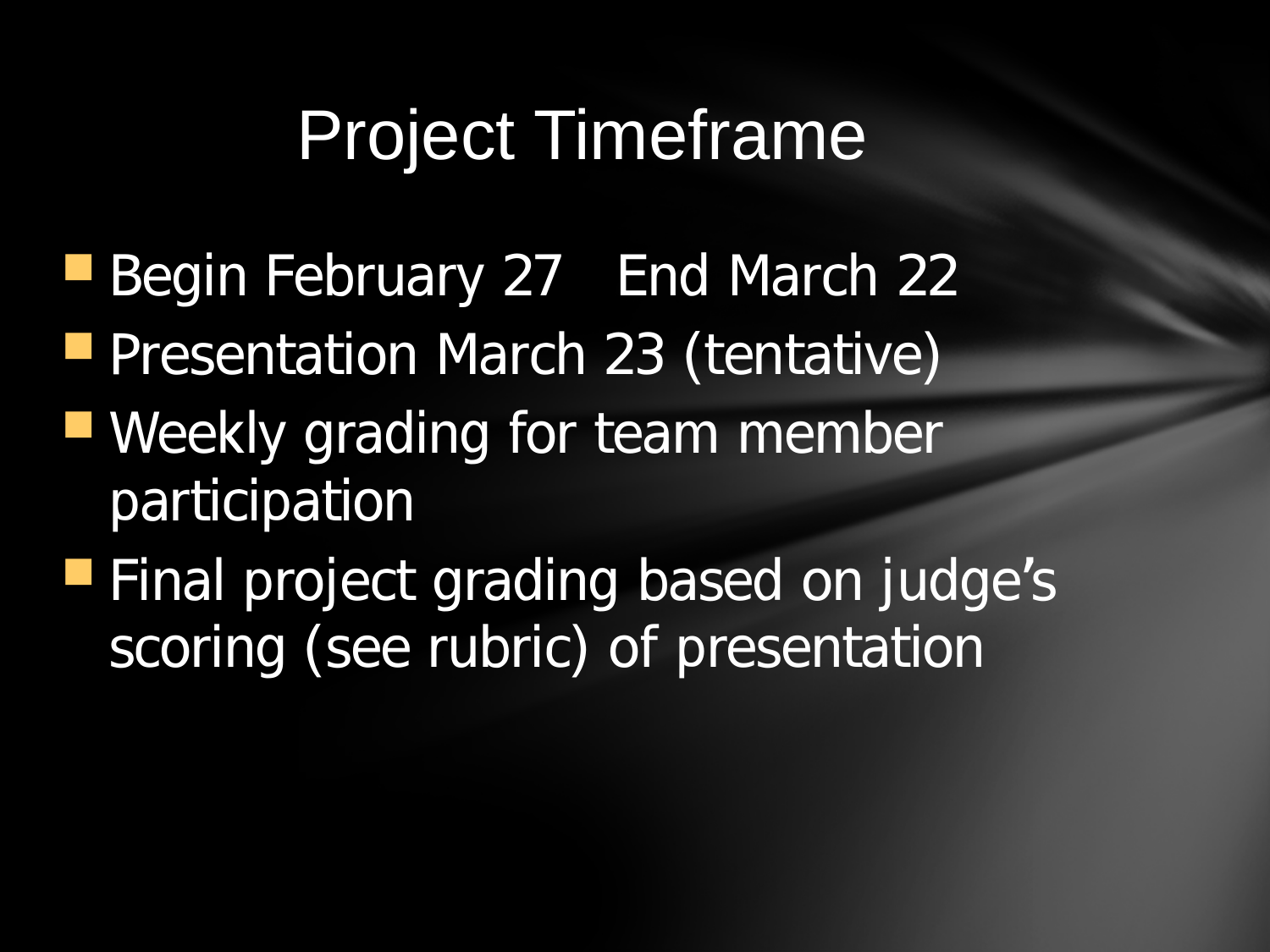

# Project Timeframe
Begin February 27   End March 22
Presentation March 23 (tentative)
Weekly grading for team member participation
Final project grading based on judge’s scoring (see rubric) of presentation